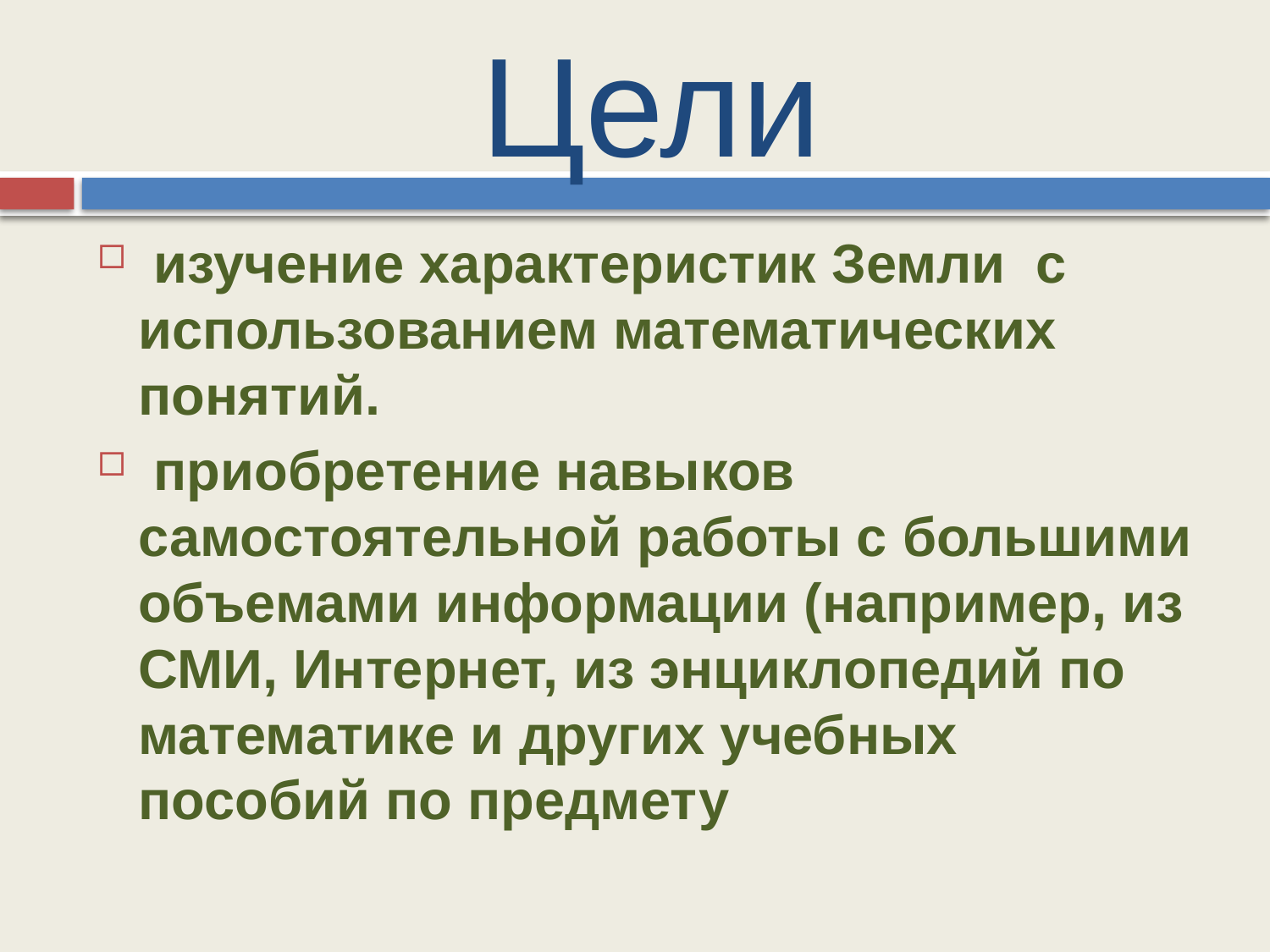

# Цели
 изучение характеристик Земли  с использованием математических понятий.
 приобретение навыков самостоятельной работы с большими объемами информации (например, из СМИ, Интернет, из энциклопедий по математике и других учебных пособий по предмету